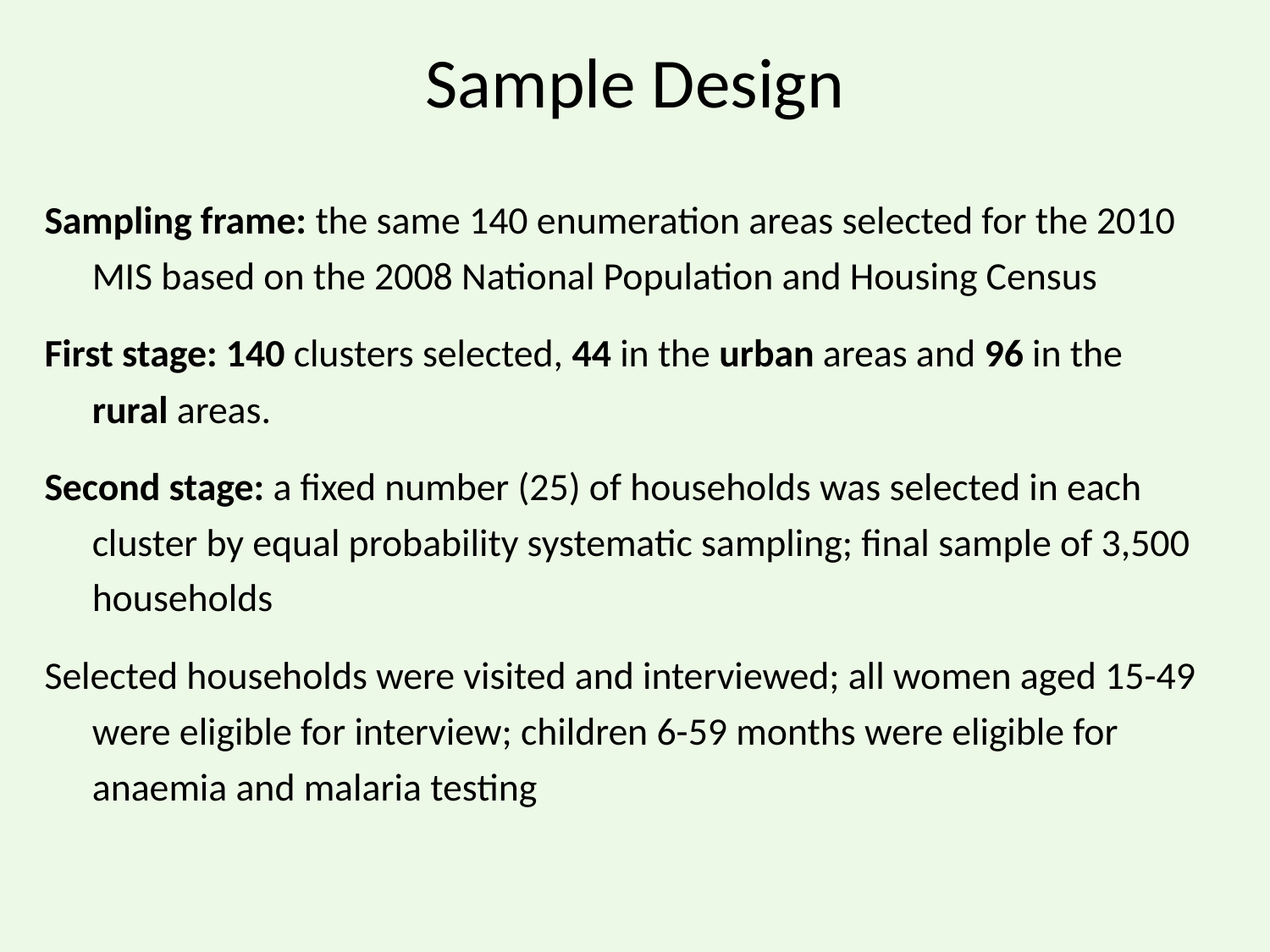

# Sample Design
Sampling frame: the same 140 enumeration areas selected for the 2010 MIS based on the 2008 National Population and Housing Census
First stage: 140 clusters selected, 44 in the urban areas and 96 in the rural areas.
Second stage: a fixed number (25) of households was selected in each cluster by equal probability systematic sampling; final sample of 3,500 households
Selected households were visited and interviewed; all women aged 15-49 were eligible for interview; children 6-59 months were eligible for anaemia and malaria testing